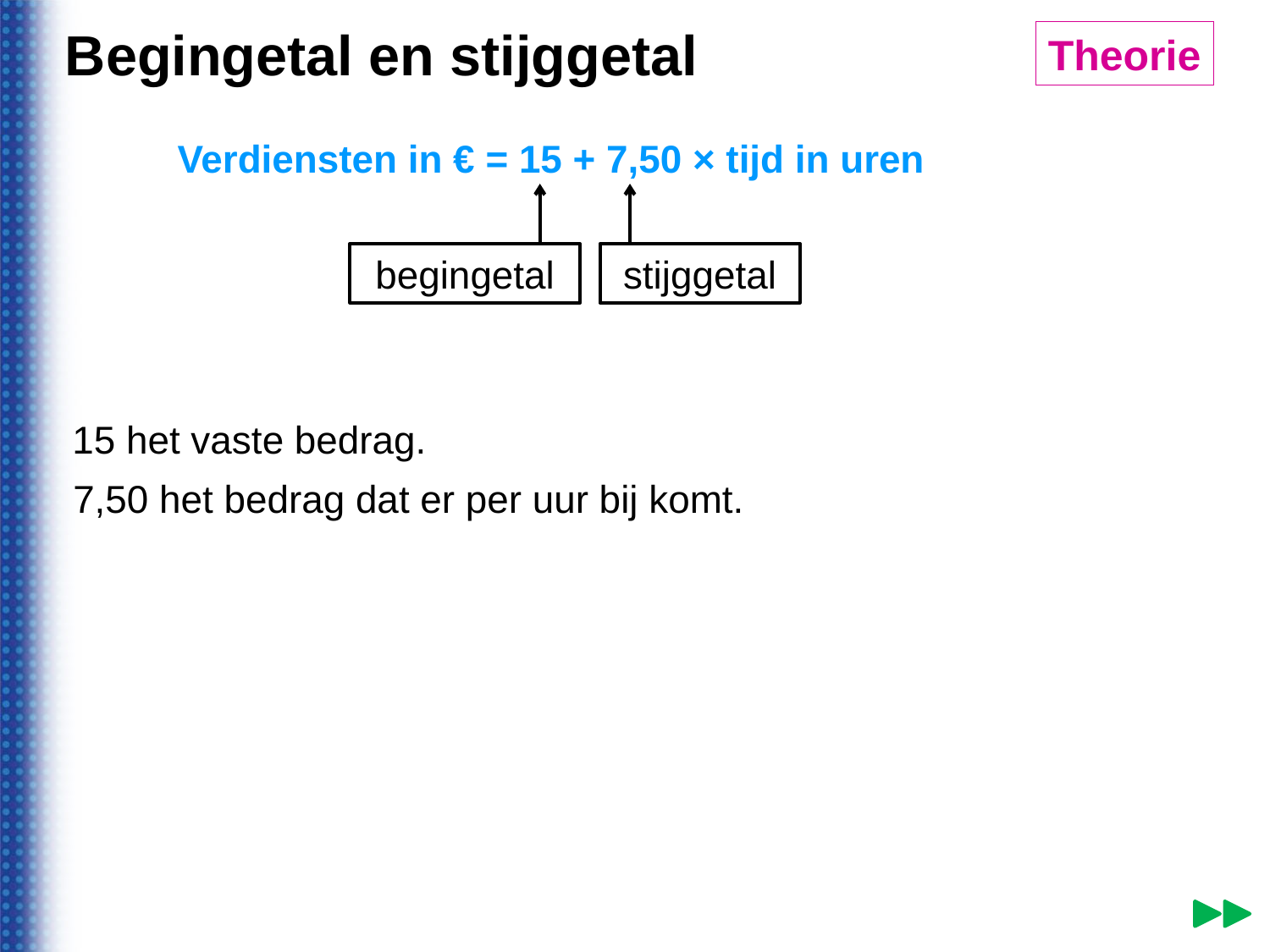

Begingetal en stijggetal
Theorie
© Noordhoff Uitgevers bv

Verdiensten in € = 15 + 7,50 × tijd in uren
begingetal
stijggetal
15 het vaste bedrag.
7,50 het bedrag dat er per uur bij komt.